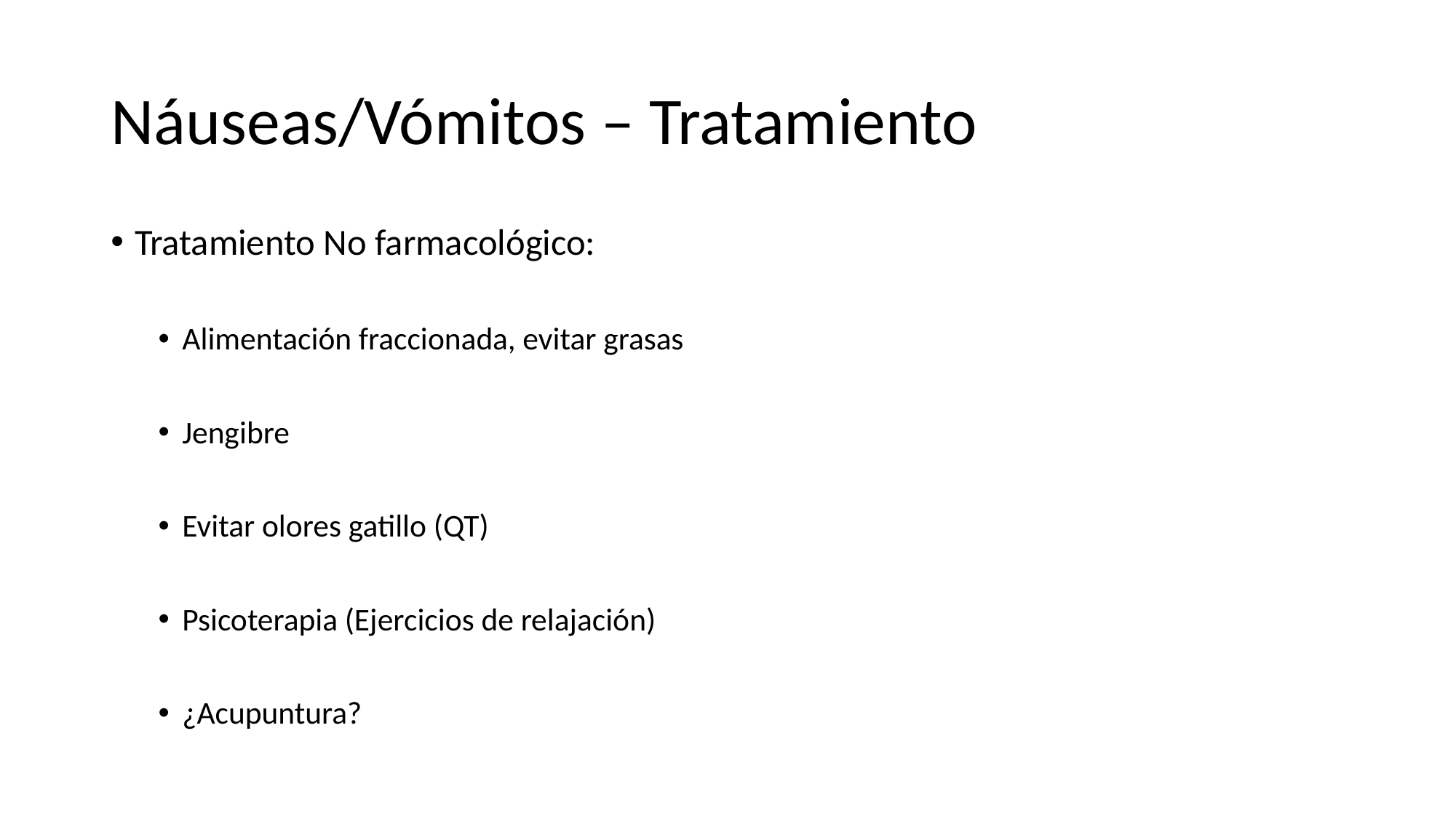

# Náuseas/Vómitos – Tratamiento
Tratamiento No farmacológico:

Alimentación fraccionada, evitar grasas

Jengibre

Evitar olores gatillo (QT)

Psicoterapia (Ejercicios de relajación)

¿Acupuntura?